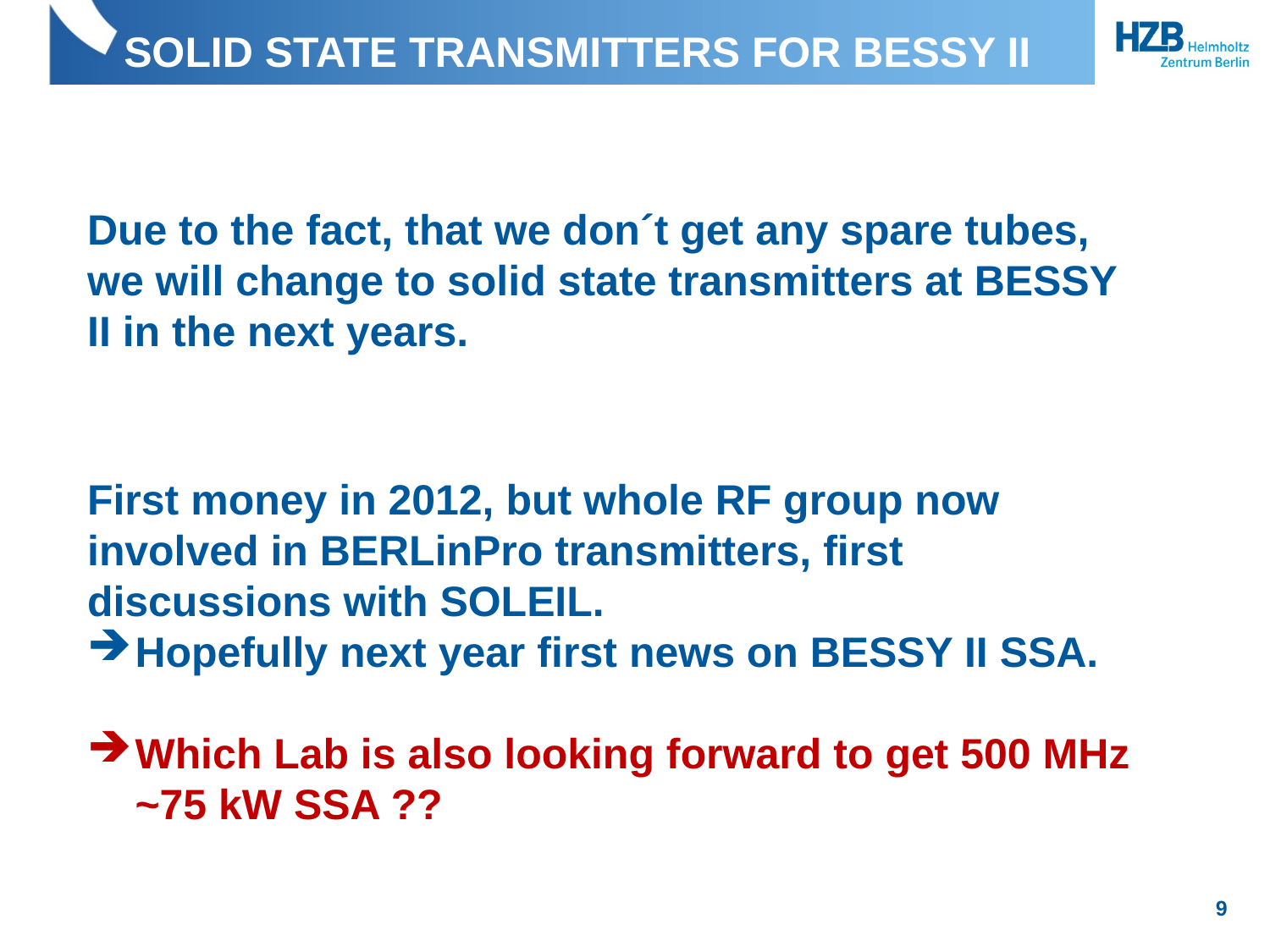

# Solid state transmitters for BESSY II
Due to the fact, that we don´t get any spare tubes, we will change to solid state transmitters at BESSY II in the next years.

First money in 2012, but whole RF group now involved in BERLinPro transmitters, first discussions with SOLEIL.
Hopefully next year first news on BESSY II SSA.

Which Lab is also looking forward to get 500 MHz ~75 kW SSA ??
9